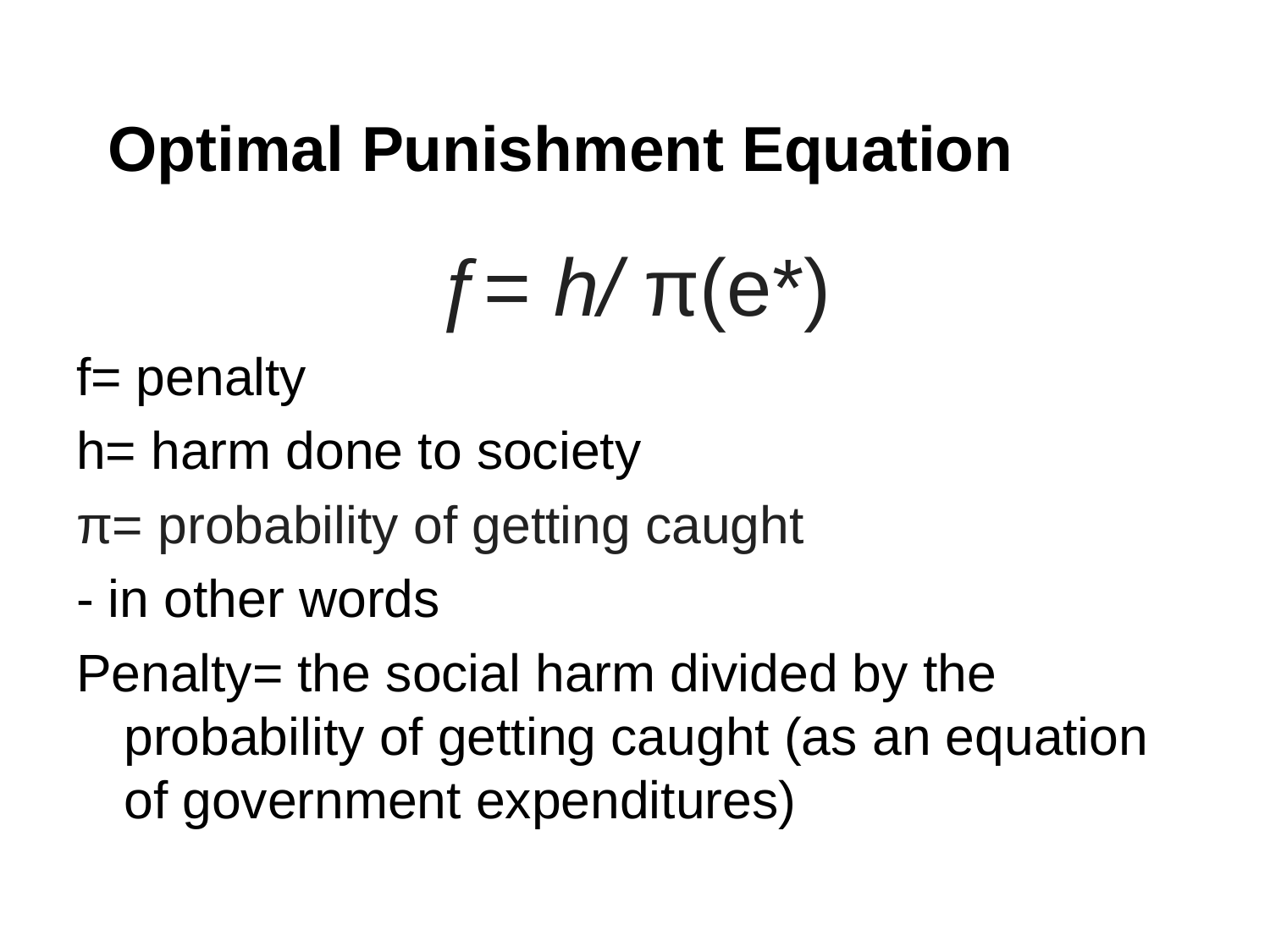

# Optimal Punishment Equation
ƒ= h/ π(e*)
f= penalty
h= harm done to society
π= probability of getting caught
- in other words
Penalty= the social harm divided by the probability of getting caught (as an equation of government expenditures)